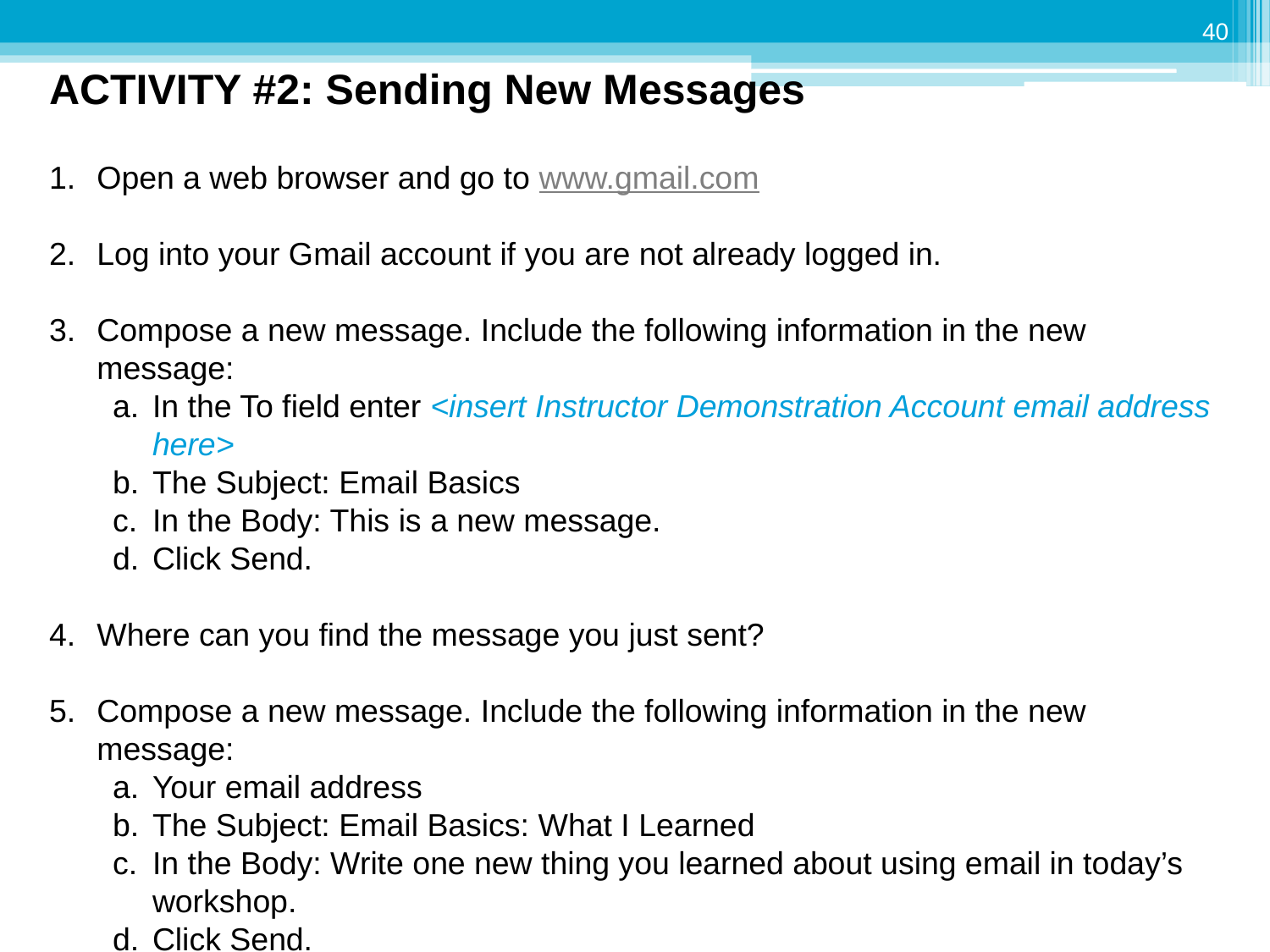

40
ACTIVITY #2: Sending New Messages

Open a web browser and go to www.gmail.com
Log into your Gmail account if you are not already logged in.
Compose a new message. Include the following information in the new message:
In the To field enter <insert Instructor Demonstration Account email address here>
The Subject: Email Basics
In the Body: This is a new message.
Click Send.
Where can you find the message you just sent?
Compose a new message. Include the following information in the new message:
Your email address
The Subject: Email Basics: What I Learned
In the Body: Write one new thing you learned about using email in today’s workshop.
Click Send.